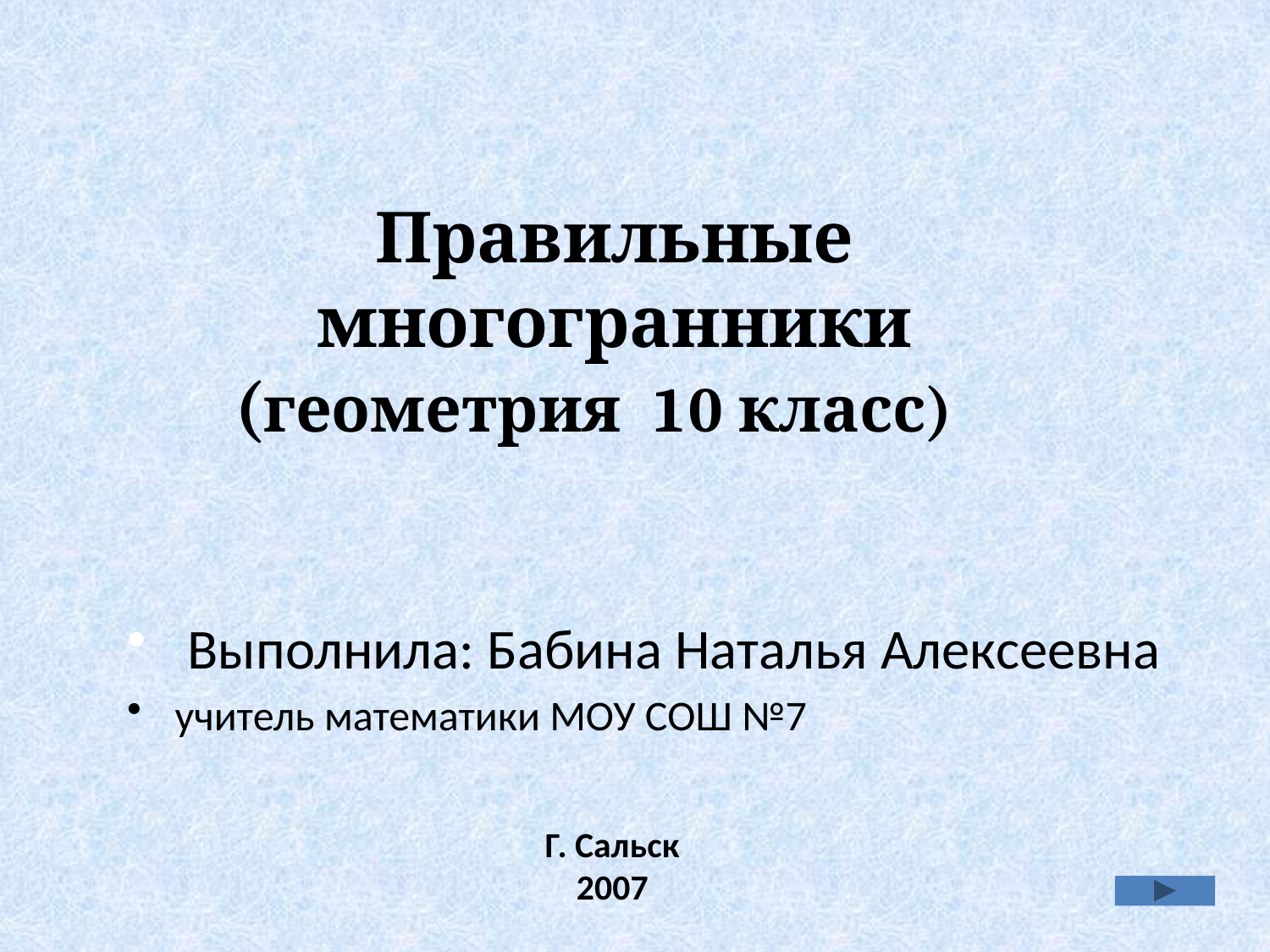

Правильные многогранники
(геометрия  10 класс)
 Выполнила: Бабина Наталья Алексеевна
учитель математики МОУ СОШ №7
Г. Сальск
2007